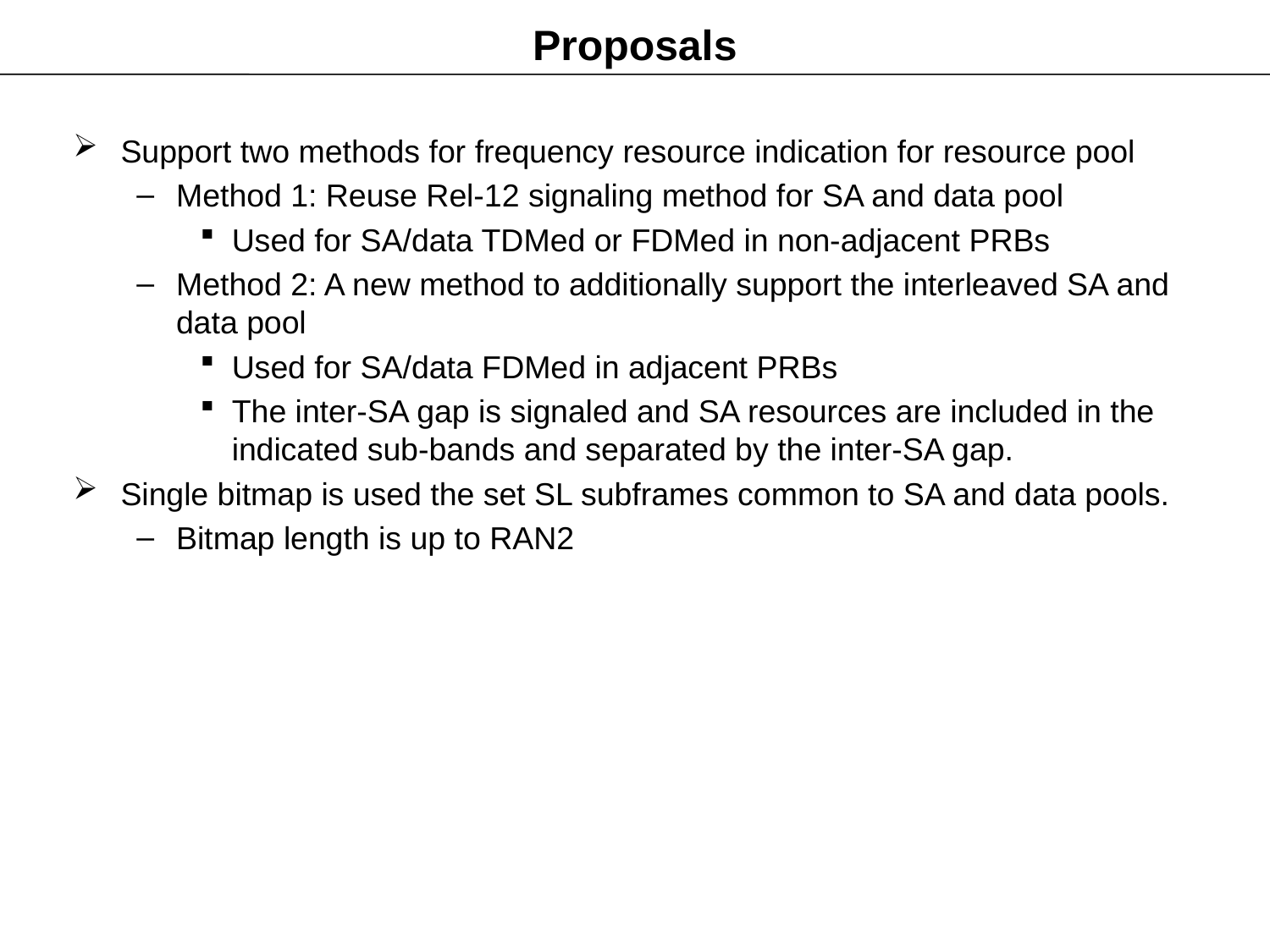

# Proposals
Support two methods for frequency resource indication for resource pool
Method 1: Reuse Rel-12 signaling method for SA and data pool
Used for SA/data TDMed or FDMed in non-adjacent PRBs
Method 2: A new method to additionally support the interleaved SA and data pool
Used for SA/data FDMed in adjacent PRBs
The inter-SA gap is signaled and SA resources are included in the indicated sub-bands and separated by the inter-SA gap.
Single bitmap is used the set SL subframes common to SA and data pools.
Bitmap length is up to RAN2